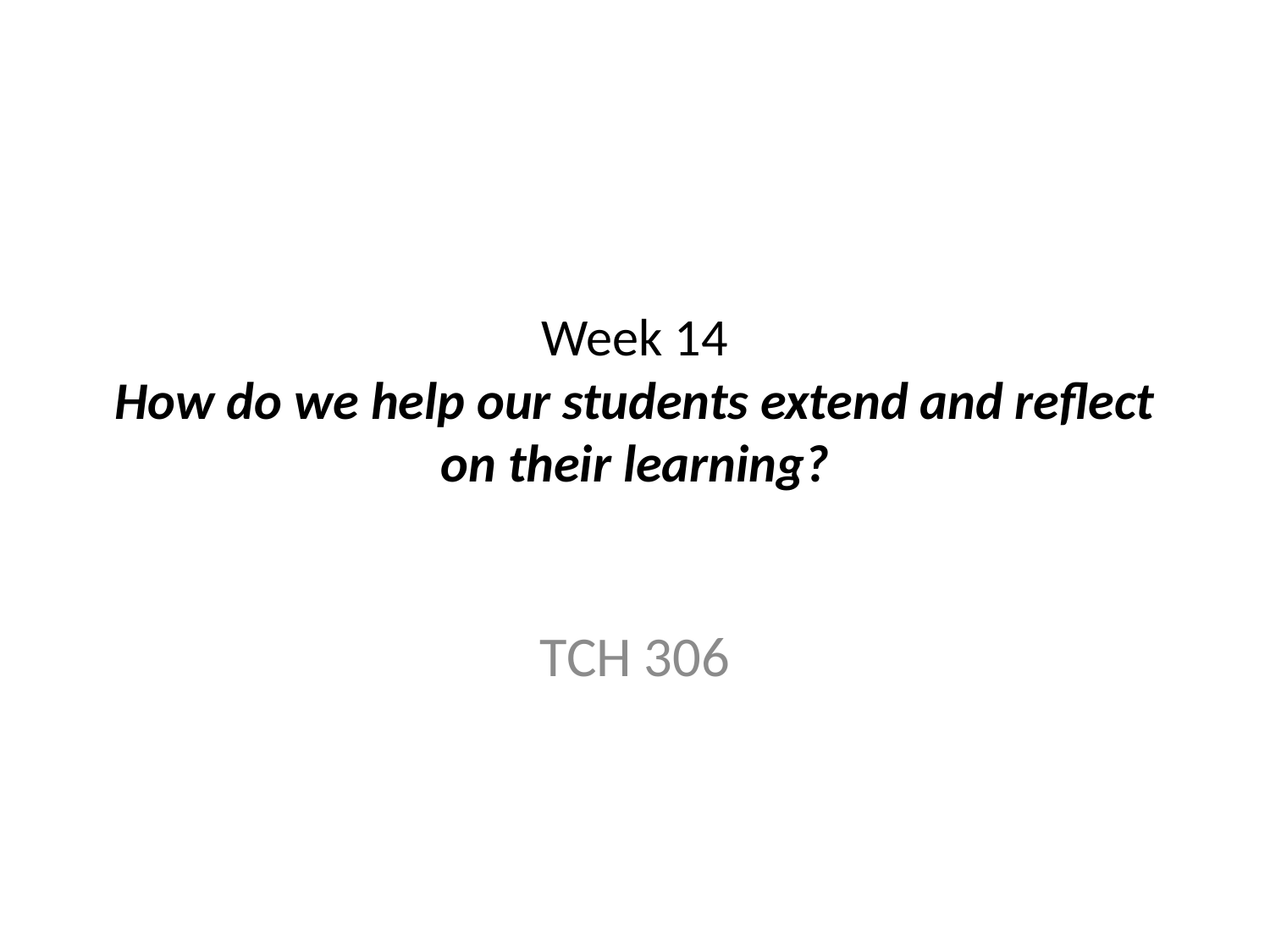

# Week 14 How do we help our students extend and reflect on their learning?
TCH 306